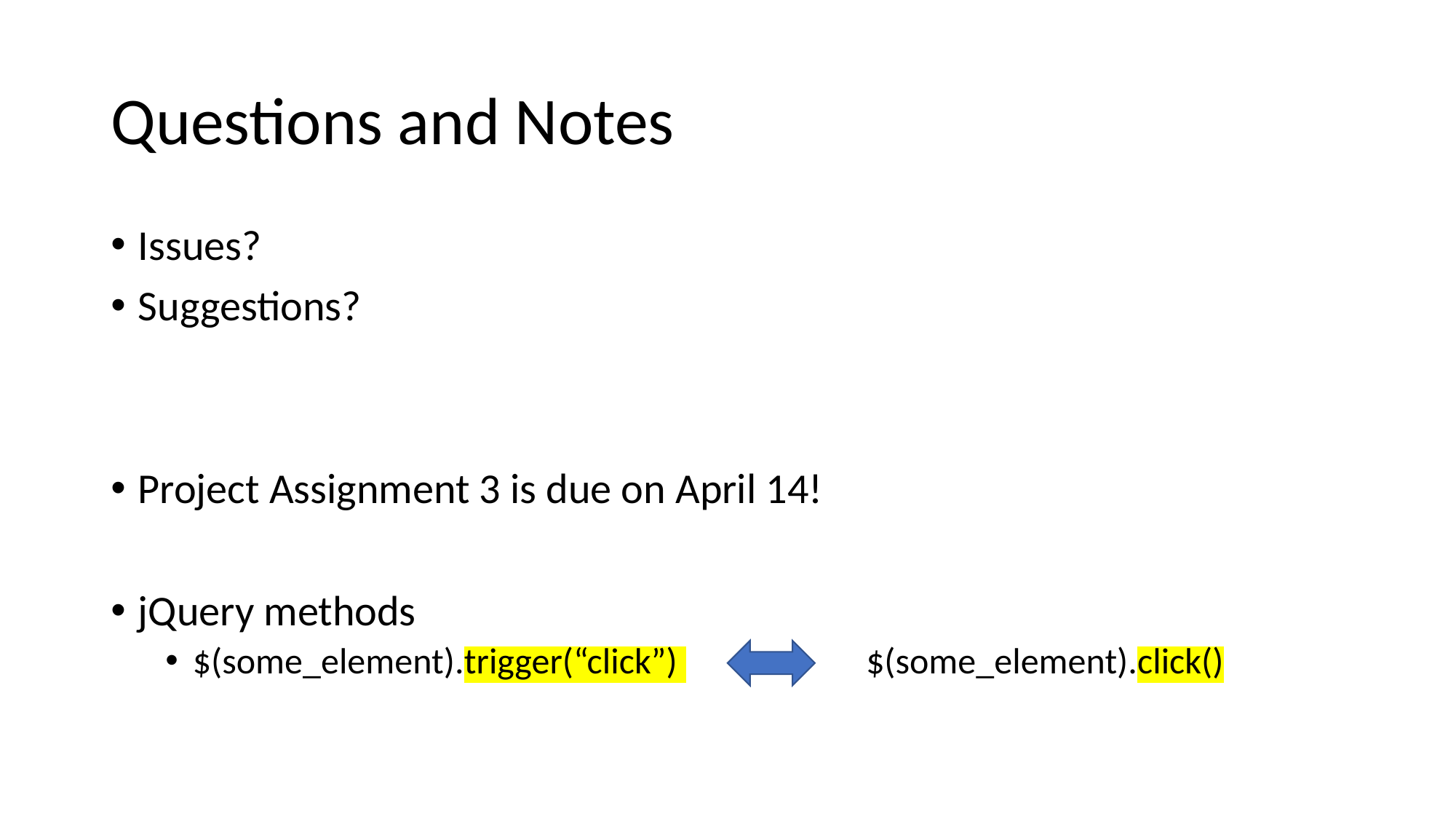

# Questions and Notes
Issues?
Suggestions?

Project Assignment 3 is due on April 14!

jQuery methods
$(some_element).trigger(“click”)                       $(some_element).click()